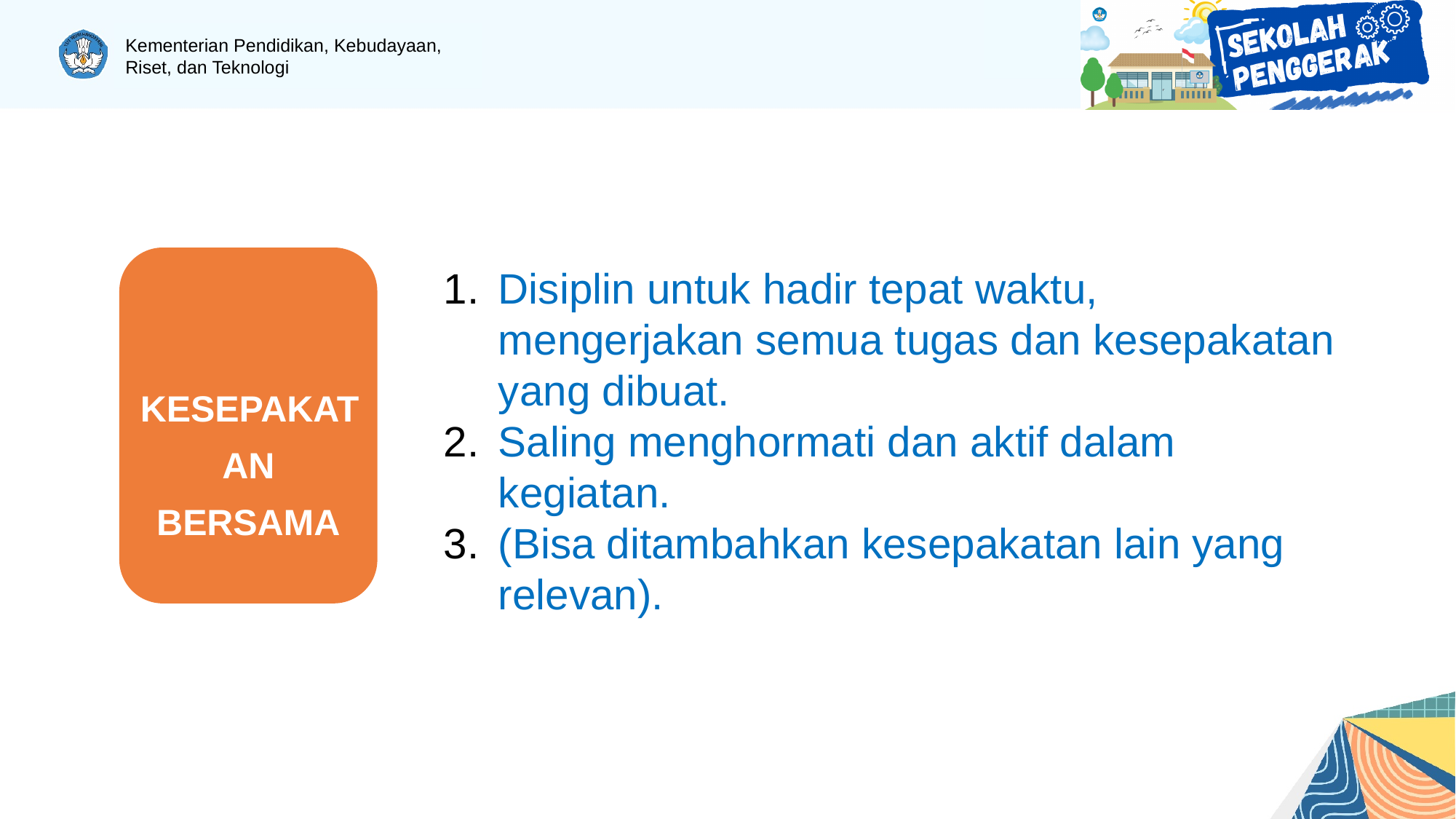

Disiplin untuk hadir tepat waktu, mengerjakan semua tugas dan kesepakatan yang dibuat.
Saling menghormati dan aktif dalam kegiatan.
(Bisa ditambahkan kesepakatan lain yang relevan).
KESEPAKATAN
BERSAMA